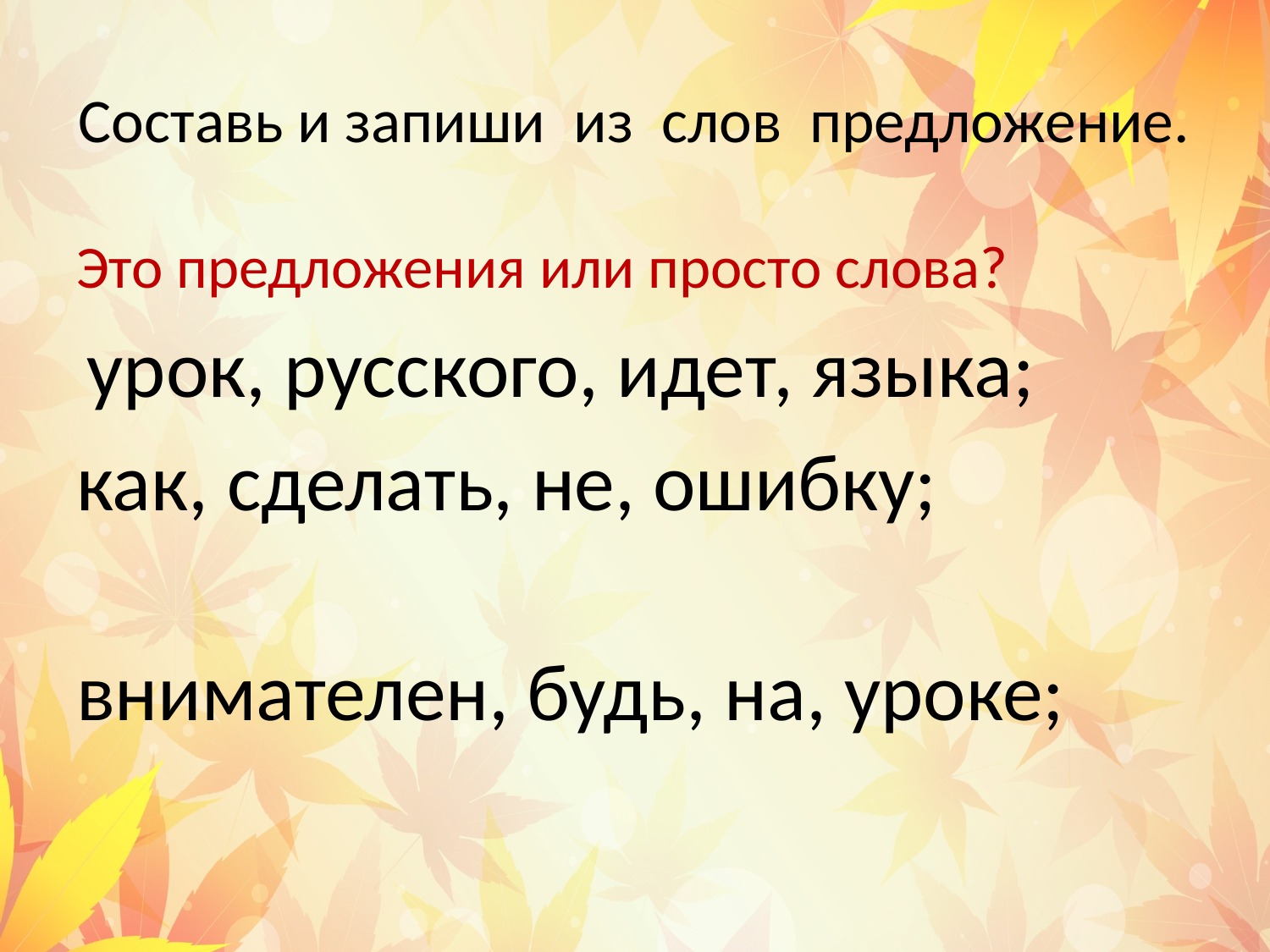

# Составь и запиши  из  слов  предложение.
Это предложения или просто слова?
 урок, русского, идет, языка;
как, сделать, не, ошибку;
внимателен, будь, на, уроке;